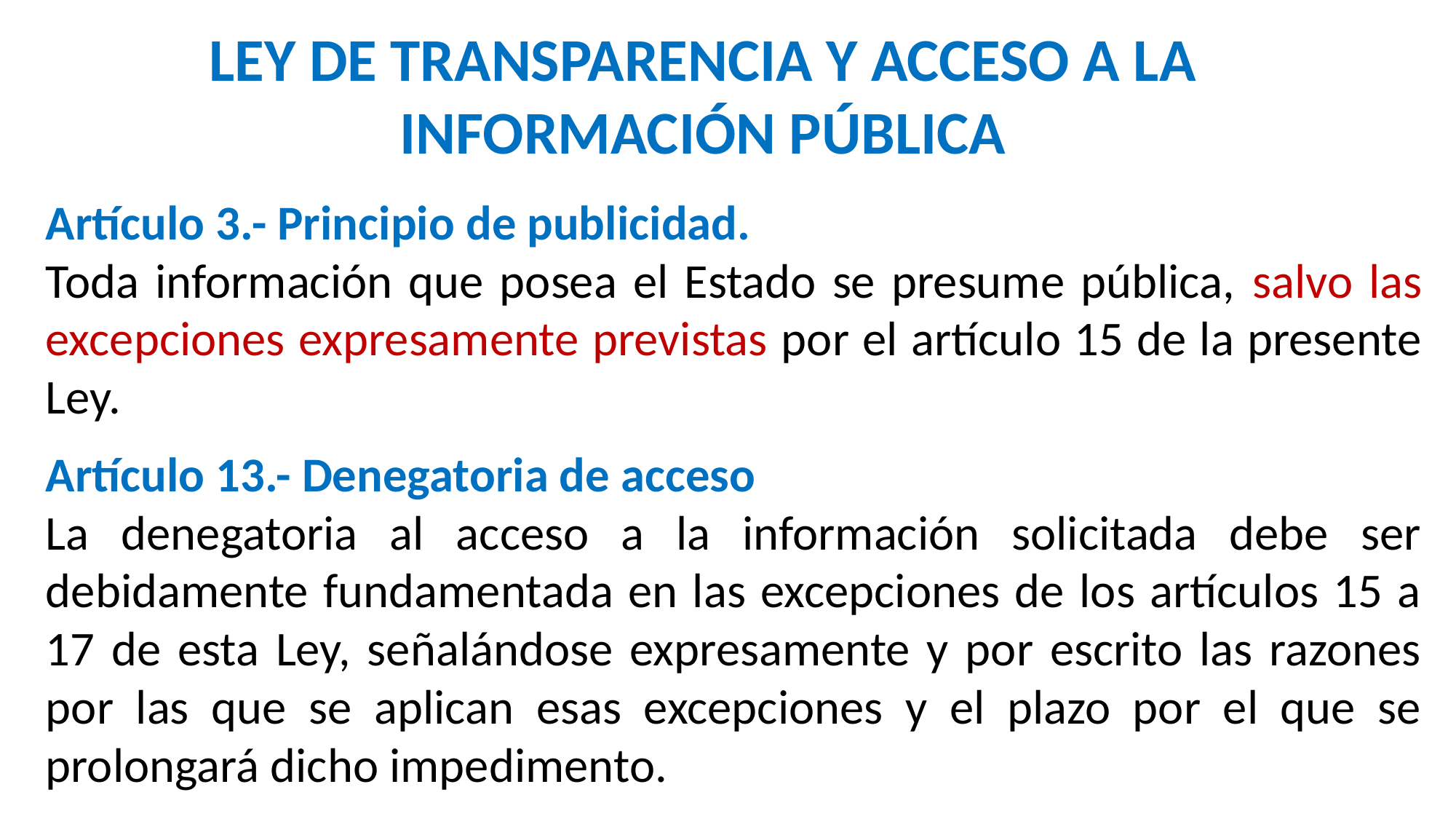

LEY DE TRANSPARENCIA Y ACCESO A LA INFORMACIÓN PÚBLICA
Artículo 3.- Principio de publicidad.
Toda información que posea el Estado se presume pública, salvo las excepciones expresamente previstas por el artículo 15 de la presente Ley.
Artículo 13.- Denegatoria de acceso
La denegatoria al acceso a la información solicitada debe ser debidamente fundamentada en las excepciones de los artículos 15 a 17 de esta Ley, señalándose expresamente y por escrito las razones por las que se aplican esas excepciones y el plazo por el que se prolongará dicho impedimento.